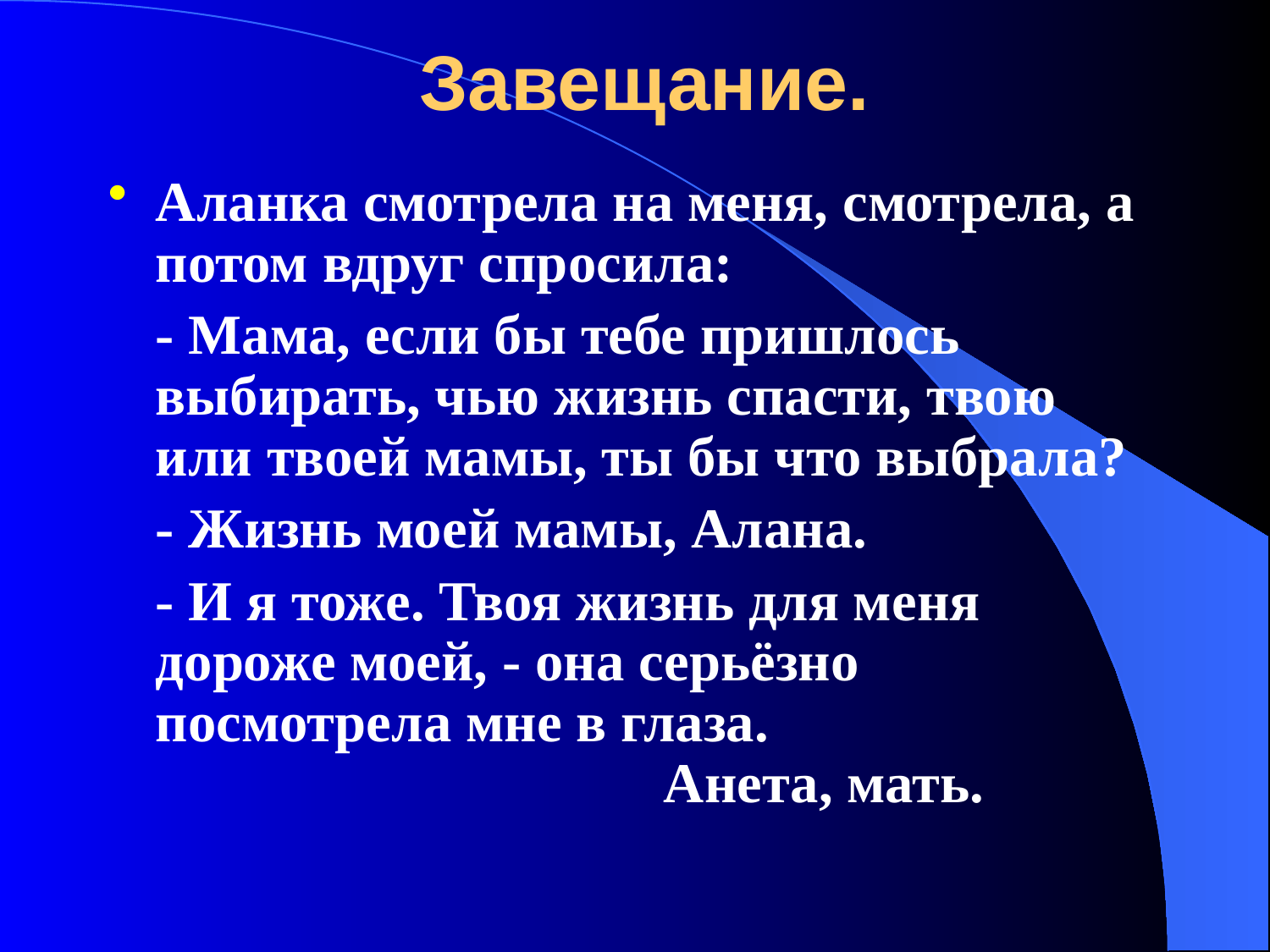

# Завещание.
Аланка смотрела на меня, смотрела, а потом вдруг спросила:
	- Мама, если бы тебе пришлось выбирать, чью жизнь спасти, твою или твоей мамы, ты бы что выбрала?
	- Жизнь моей мамы, Алана.
	- И я тоже. Твоя жизнь для меня дороже моей, - она серьёзно посмотрела мне в глаза.							Анета, мать.